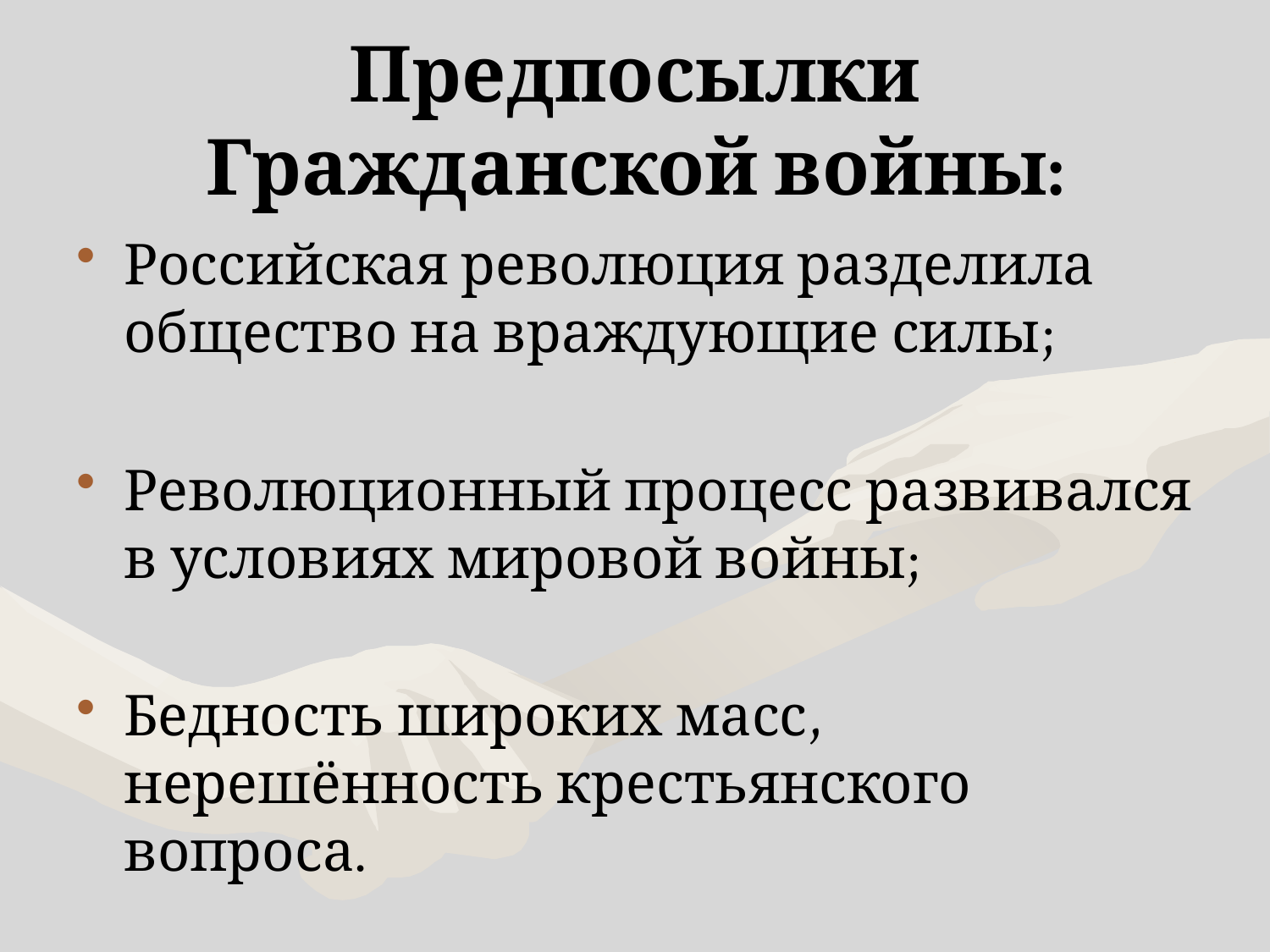

# Предпосылки Гражданской войны:
Российская революция разделила общество на враждующие силы;

Революционный процесс развивался в условиях мировой войны;

Бедность широких масс, нерешённость крестьянского вопроса.